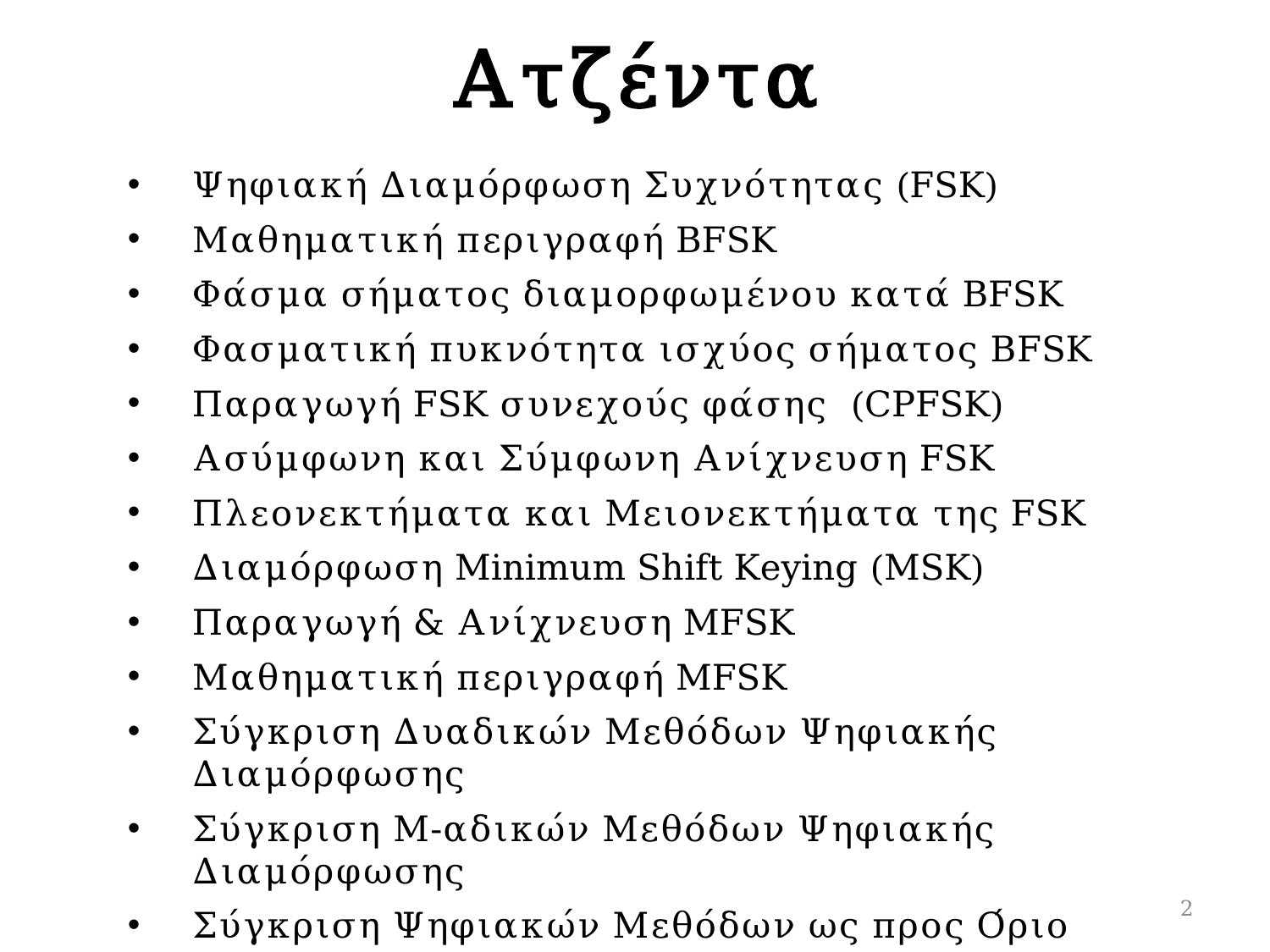

Ατζέντα
Ψηφιακή Διαμόρφωση Συχνότητας (FSK)
Μαθηματική περιγραφή BFSK
Φάσμα σήματος διαμορφωμένου κατά BFSK
Φασματική πυκνότητα ισχύος σήματος ΒFSK
Παραγωγή FSK συνεχούς φάσης  (CPFSK)
Ασύμφωνη και Σύμφωνη Ανίχνευση FSK
Πλεονεκτήματα και Μειονεκτήματα της FSK
Διαμόρφωση Minimum Shift Keying (MSK)
Παραγωγή & Ανίχνευση MFSK
Μαθηματική περιγραφή MFSK
Σύγκριση Δυαδικών Μεθόδων Ψηφιακής Διαμόρφωσης
Σύγκριση Μ-αδικών Μεθόδων Ψηφιακής Διαμόρφωσης
Σύγκριση Ψηφιακών Μεθόδων ως προς Όριο Shannon
2